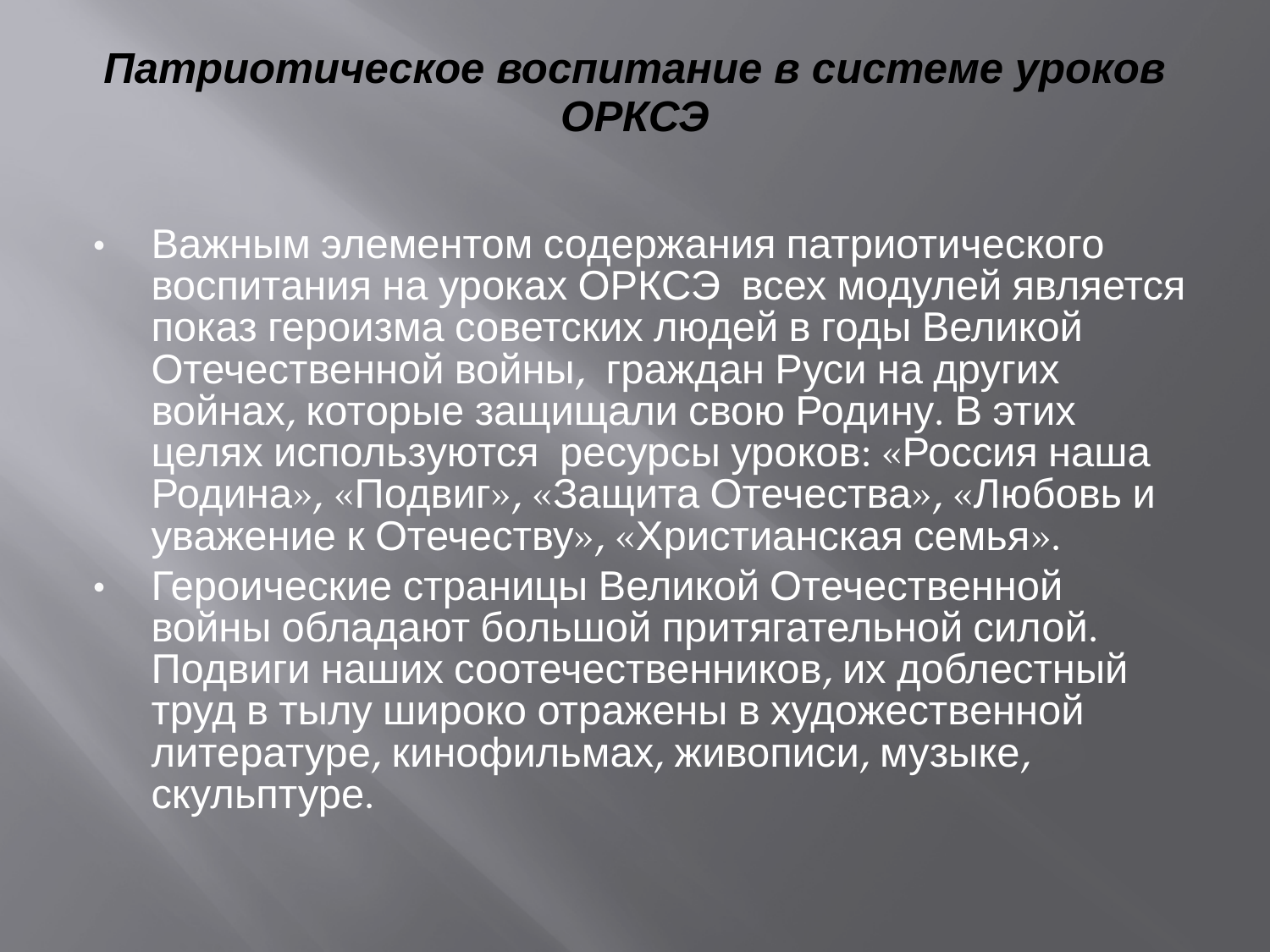

# Патриотическое воспитание в системе уроков ОРКСЭ
Важным элементом содержания патриотического воспитания на уроках ОРКСЭ  всех модулей является показ героизма советских людей в годы Великой Отечественной войны,  граждан Руси на других войнах, которые защищали свою Родину. В этих целях используются  ресурсы уроков: «Россия наша Родина», «Подвиг», «Защита Отечества», «Любовь и уважение к Отечеству», «Христианская семья».
Героические страницы Великой Отечественной войны обладают большой притягательной силой. Подвиги наших соотечественников, их доблестный труд в тылу широко отражены в художественной литературе, кинофильмах, живописи, музыке, скульптуре.